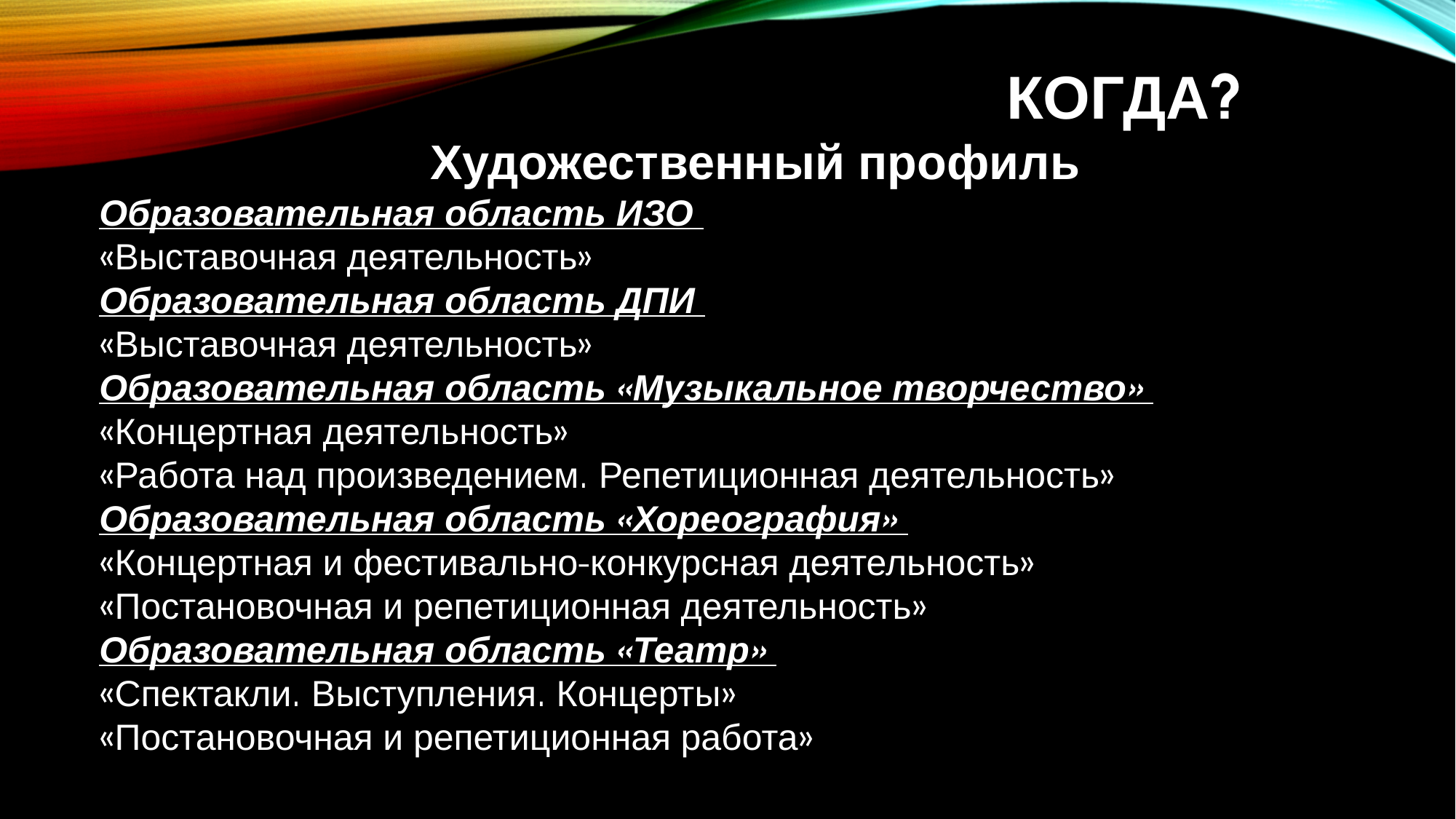

# когда?
Художественный профиль
Образовательная область ИЗО
«Выставочная деятельность»
Образовательная область ДПИ
«Выставочная деятельность»
Образовательная область «Музыкальное творчество»
«Концертная деятельность»
«Работа над произведением. Репетиционная деятельность»
Образовательная область «Хореография»
«Концертная и фестивально-конкурсная деятельность»
«Постановочная и репетиционная деятельность»
Образовательная область «Театр»
«Спектакли. Выступления. Концерты»
«Постановочная и репетиционная работа»